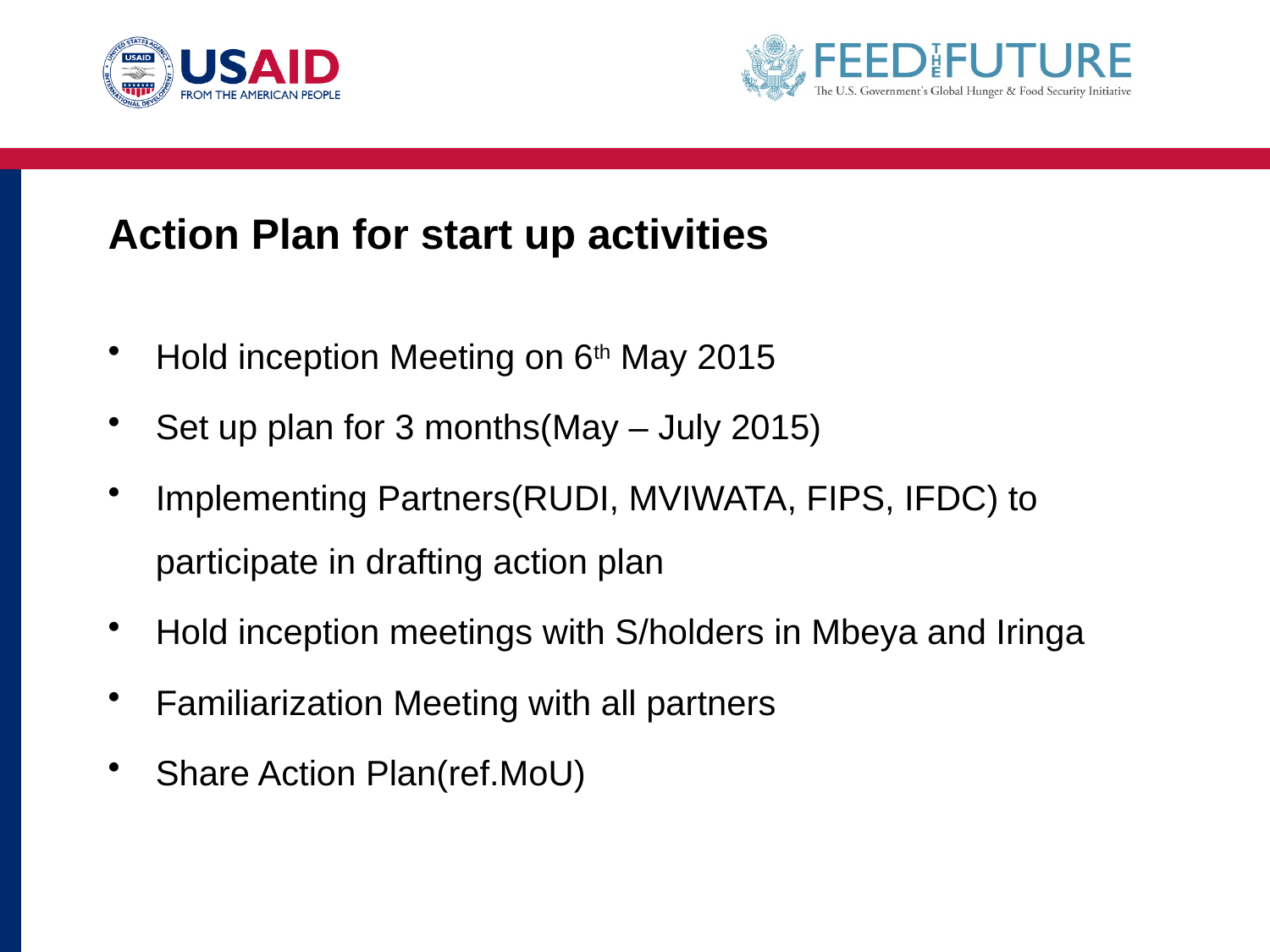

# Action Plan for start up activities
Hold inception Meeting on 6th May 2015
Set up plan for 3 months(May – July 2015)
Implementing Partners(RUDI, MVIWATA, FIPS, IFDC) to participate in drafting action plan
Hold inception meetings with S/holders in Mbeya and Iringa
Familiarization Meeting with all partners
Share Action Plan(ref.MoU)